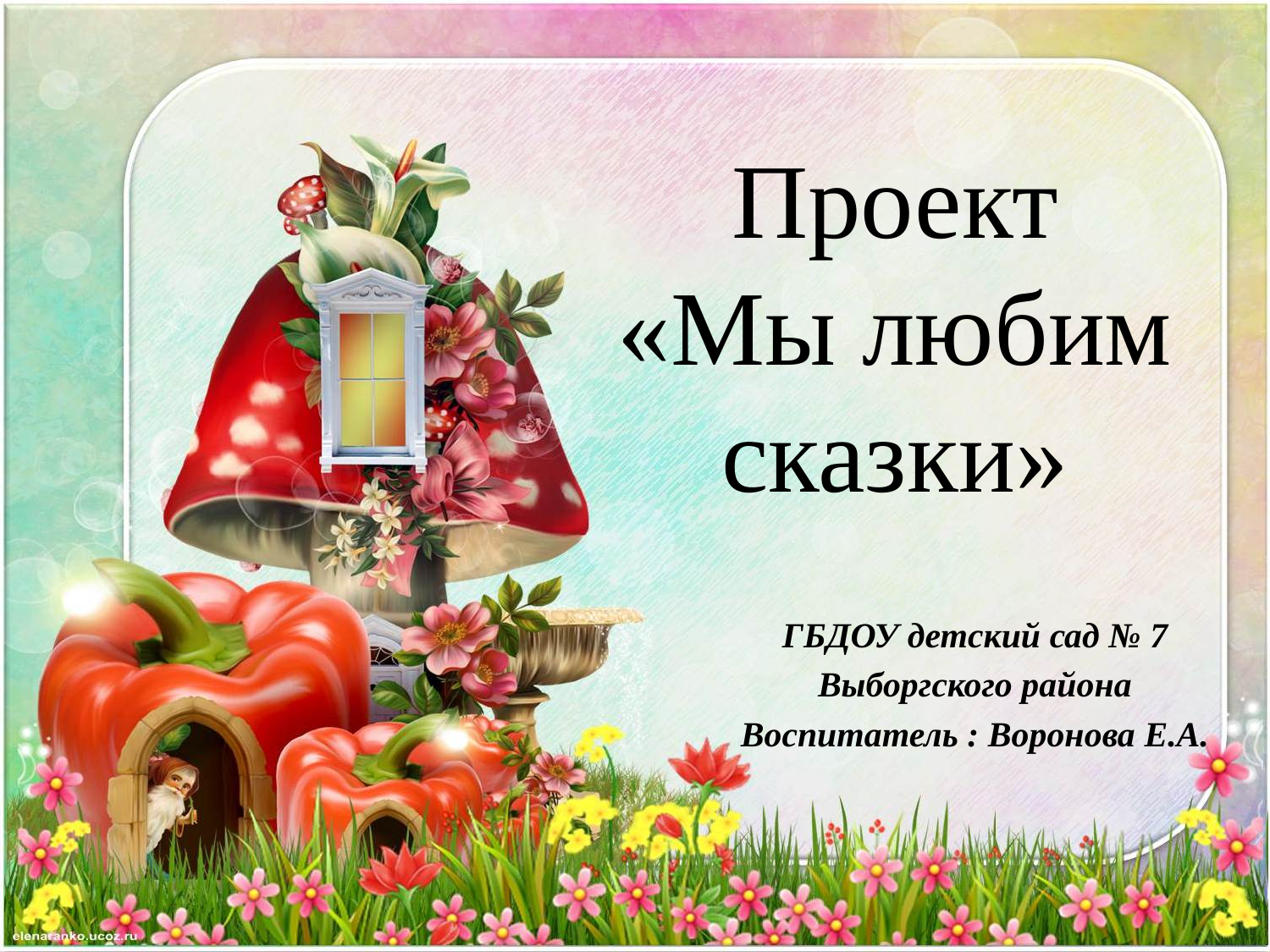

# Проект «Мы любим сказки»
ГБДОУ детский сад № 7
Выборгского района
Воспитатель : Воронова Е.А.